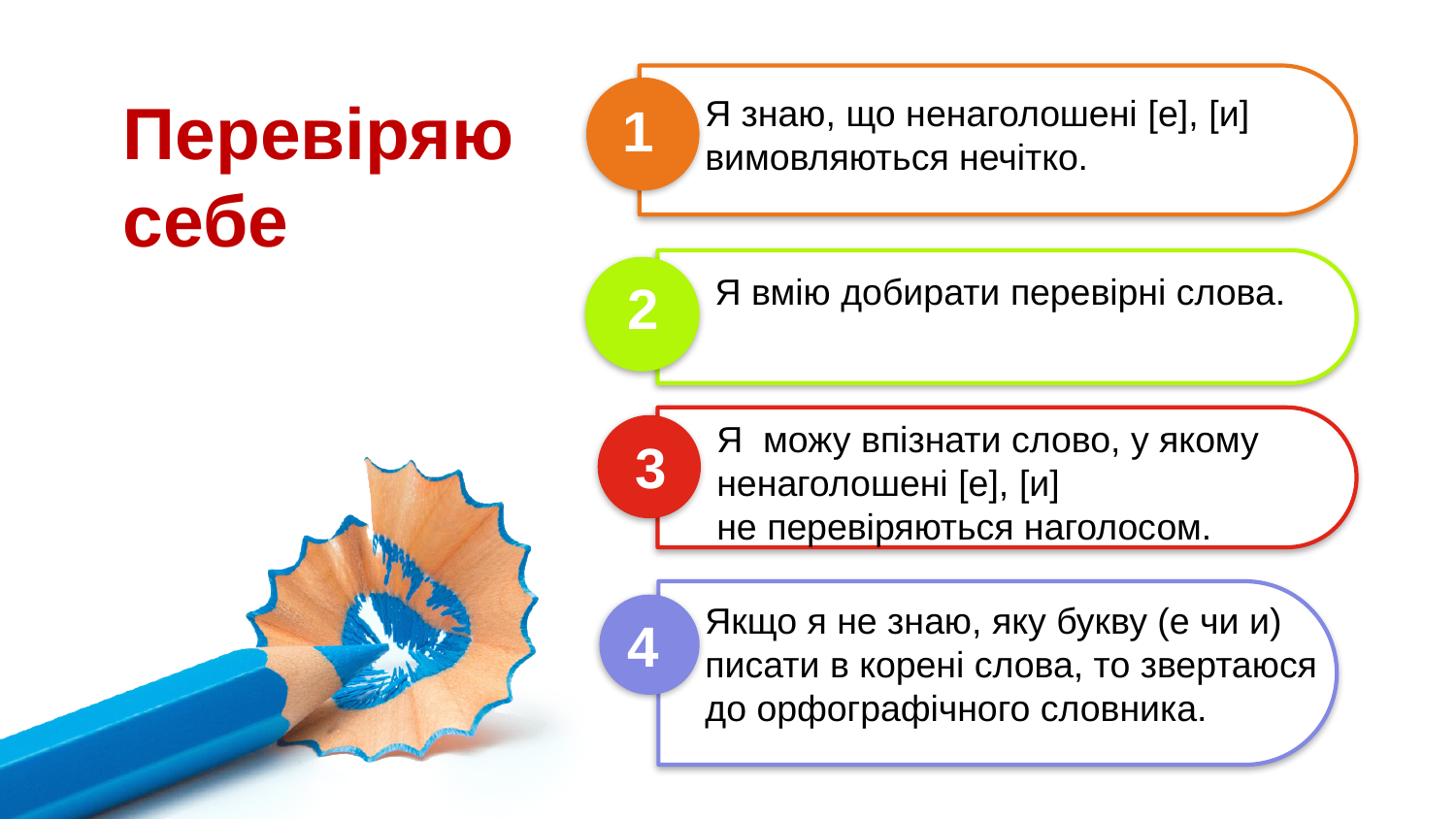

Перевіряю себе

Я знаю, що ненаголошені [е], [и]
вимовляються нечітко.

1

Я вмію добирати перевірні слова.
2

Я  можу впізнати слово, у якому
ненаголошені [е], [и]
не перевіряються наголосом.

3
Якщо я не знаю, яку букву (е чи и)
писати в корені слова, то звертаюся до орфографічного словника.

4